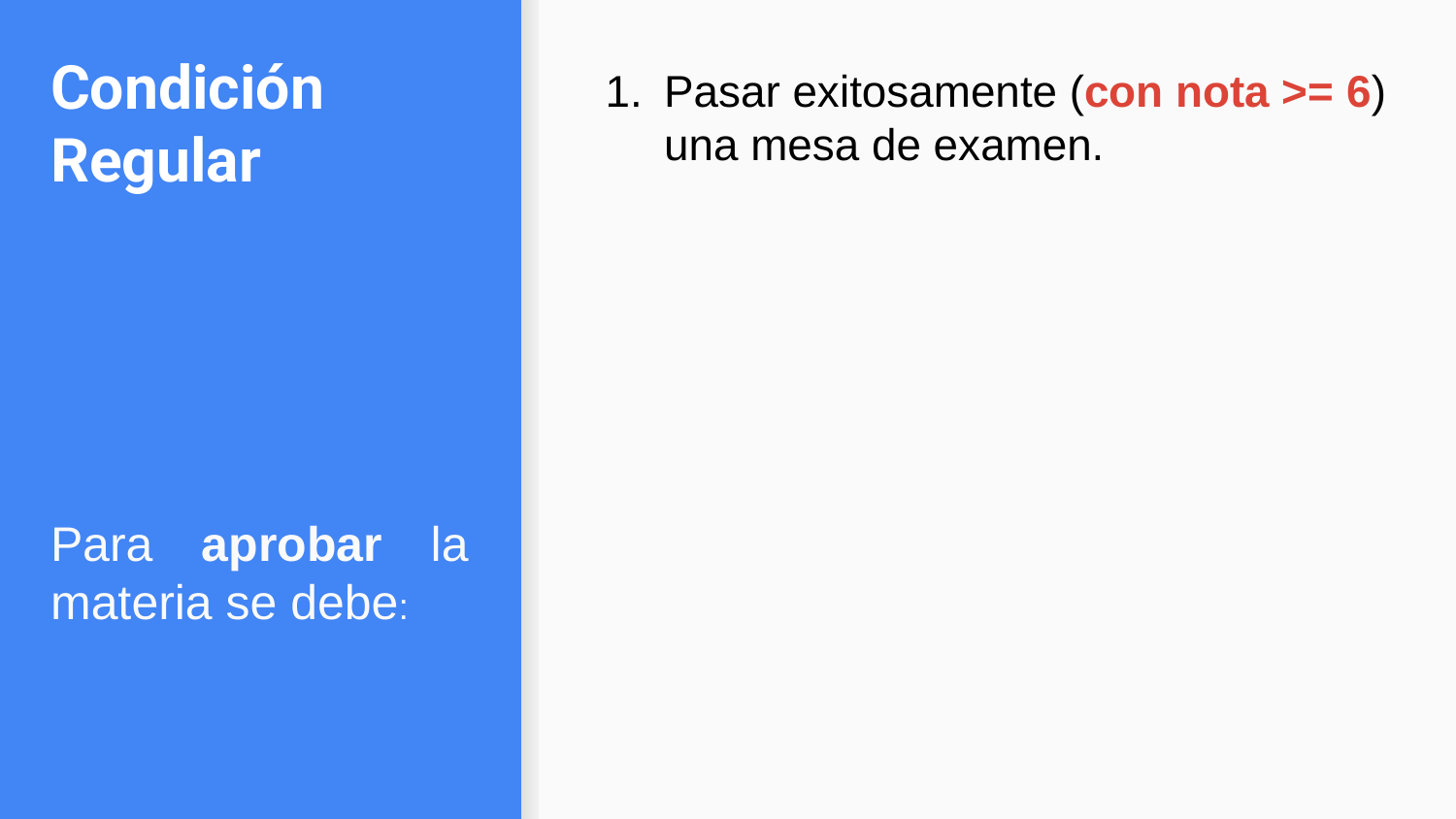

Pasar exitosamente (con nota >= 6) una mesa de examen.

# Condición Regular
Para aprobar la materia se debe: